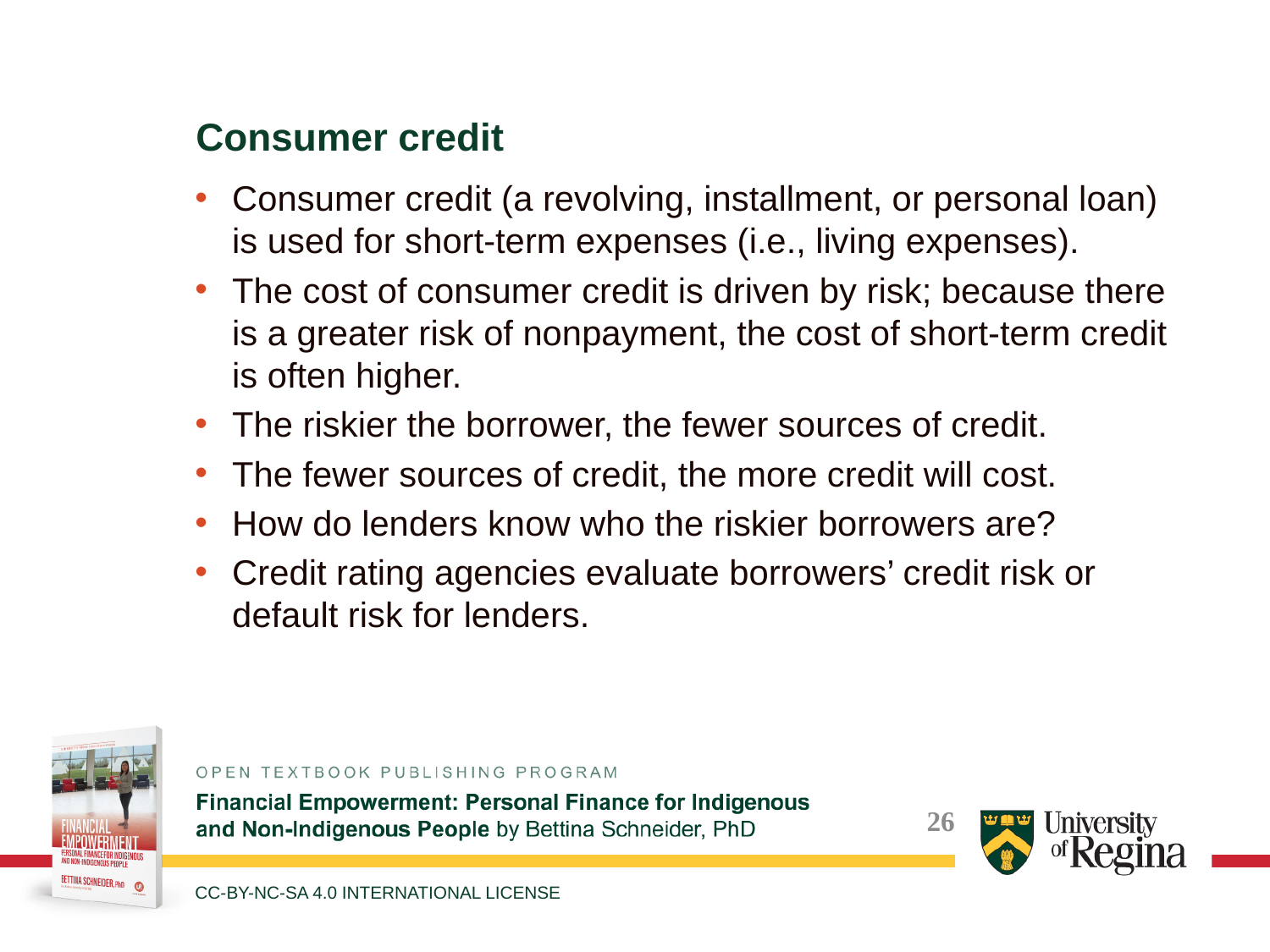

Consumer credit
Consumer credit (a revolving, installment, or personal loan) is used for short-term expenses (i.e., living expenses).
The cost of consumer credit is driven by risk; because there is a greater risk of nonpayment, the cost of short-term credit is often higher.
The riskier the borrower, the fewer sources of credit.
The fewer sources of credit, the more credit will cost.
How do lenders know who the riskier borrowers are?
Credit rating agencies evaluate borrowers’ credit risk or default risk for lenders.

CC-BY-NC-SA 4.0 INTERNATIONAL LICENSE